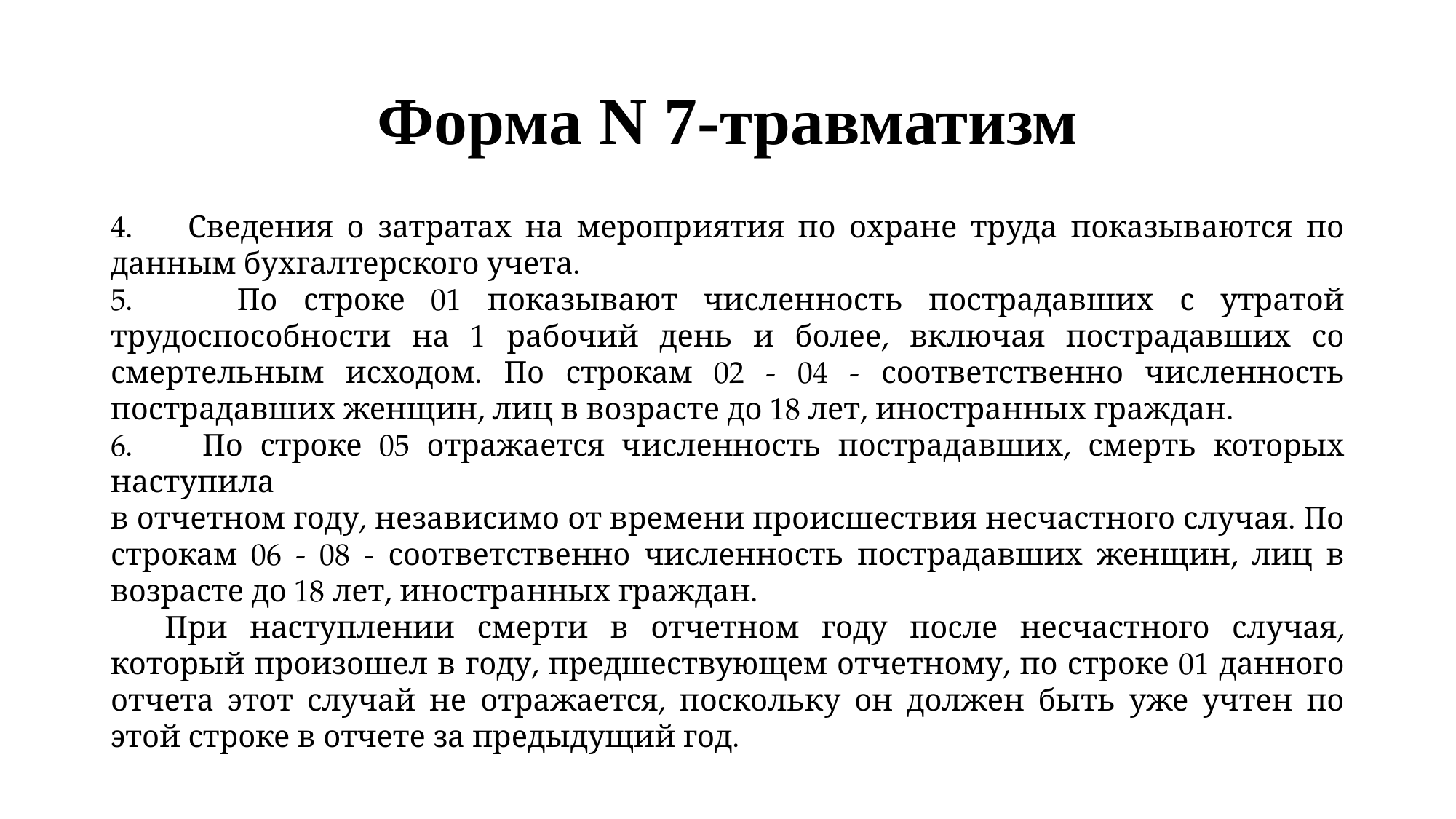

# Форма N 7-травматизм
    Сведения о затратах на мероприятия по охране труда показываются по данным бухгалтерского учета.
    По строке 01 показывают численность пострадавших с утратой трудоспособности на 1 рабочий день и более, включая пострадавших со смертельным исходом. По строкам 02 - 04 - соответственно численность пострадавших женщин, лиц в возрасте до 18 лет, иностранных граждан.
    По строке 05 отражается численность пострадавших, смерть которых наступила
в отчетном году, независимо от времени происшествия несчастного случая. По строкам 06 - 08 - соответственно численность пострадавших женщин, лиц в возрасте до 18 лет, иностранных граждан.
При наступлении смерти в отчетном году после несчастного случая, который произошел в году, предшествующем отчетному, по строке 01 данного отчета этот случай не отражается, поскольку он должен быть уже учтен по этой строке в отчете за предыдущий год.